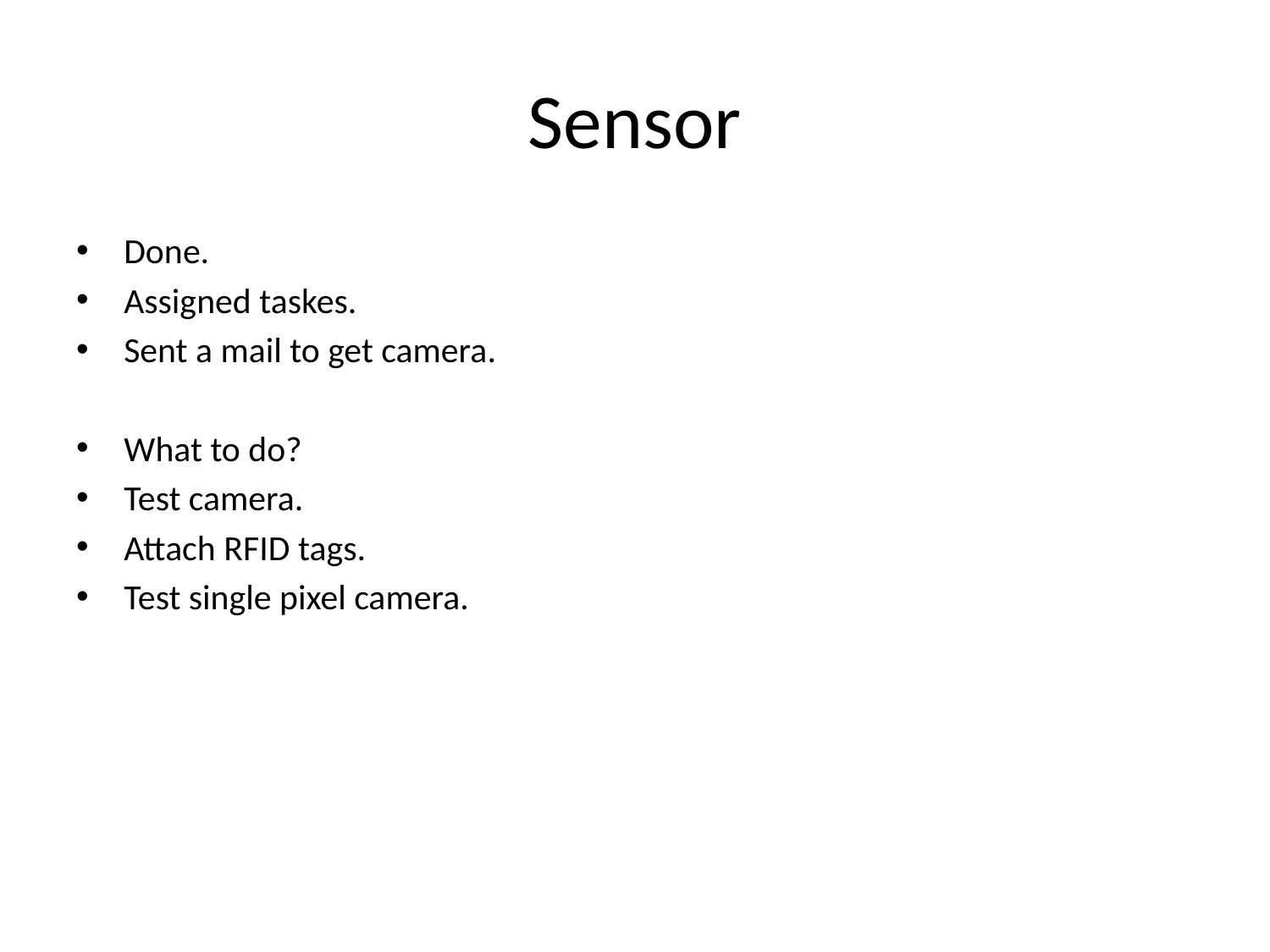

# Sensor
Done.
Assigned taskes.
Sent a mail to get camera.

What to do?
Test camera.
Attach RFID tags.
Test single pixel camera.